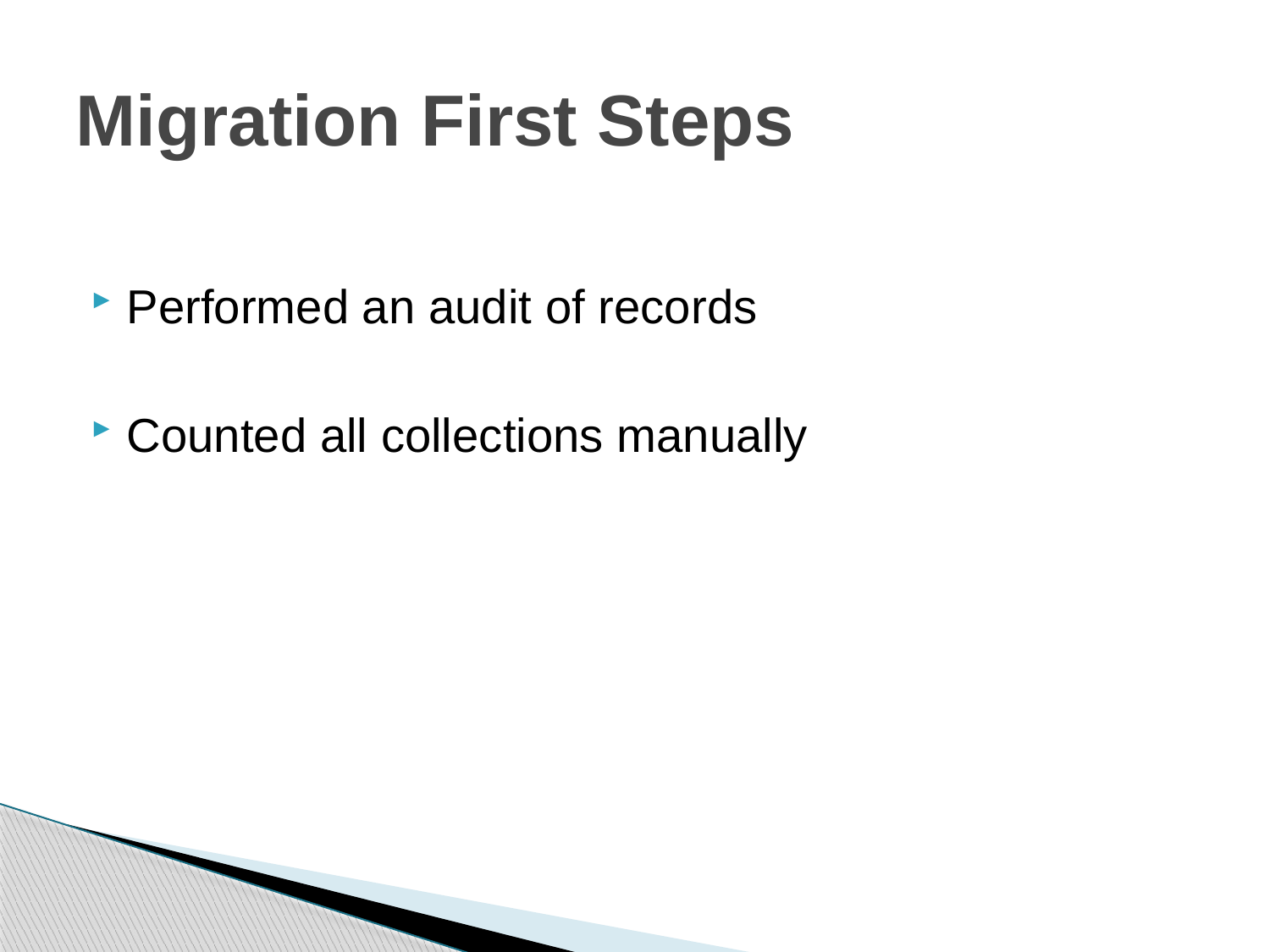

# Migration First Steps

Performed an audit of records

Counted all collections manually